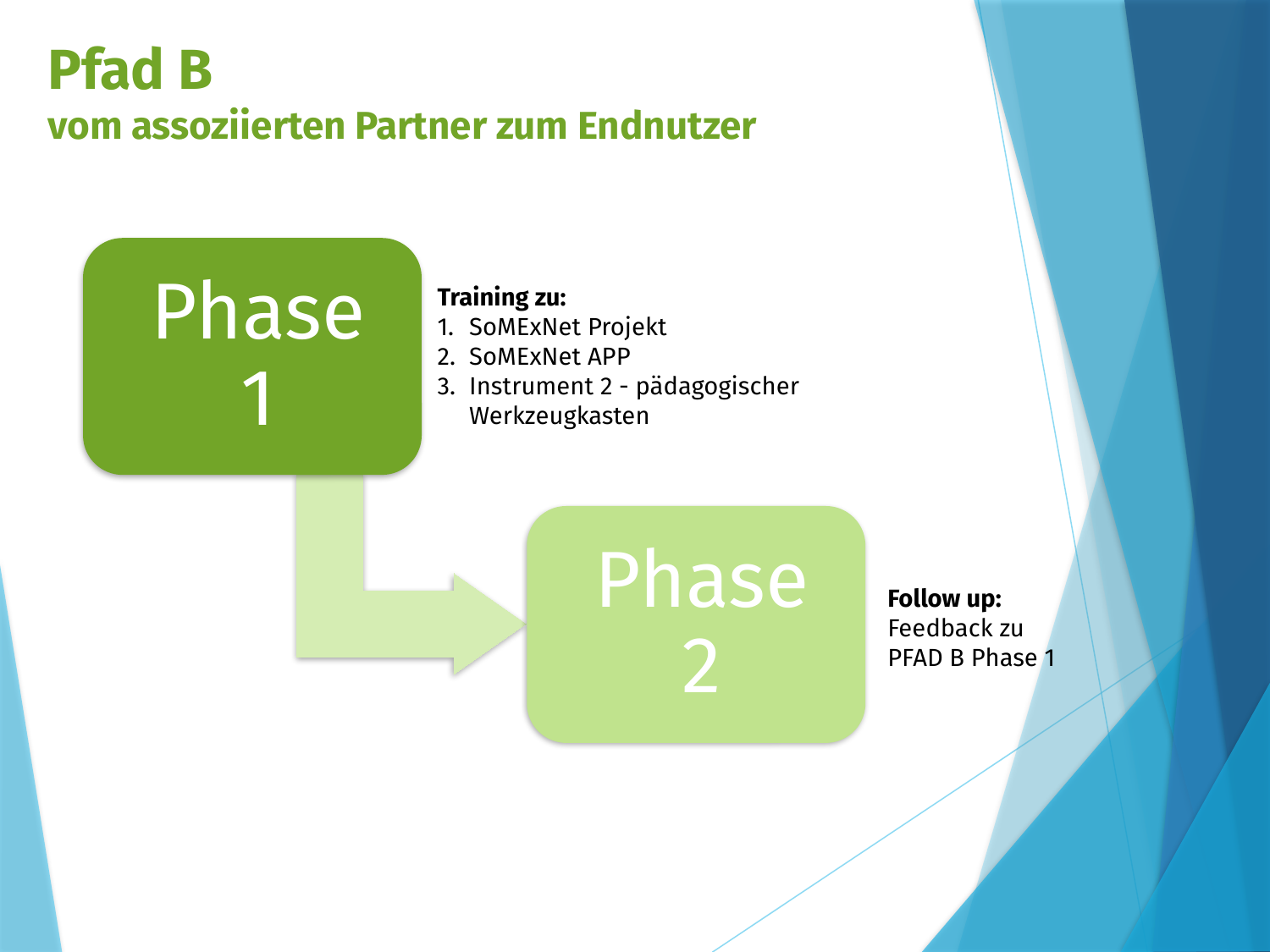

# Pfad B vom assoziierten Partner zum Endnutzer
Phase 1
Phase 2
Training zu:
SoMExNet Projekt
SoMExNet APP
Instrument 2 - pädagogischer Werkzeugkasten
Follow up:
Feedback zu
PFAD B Phase 1